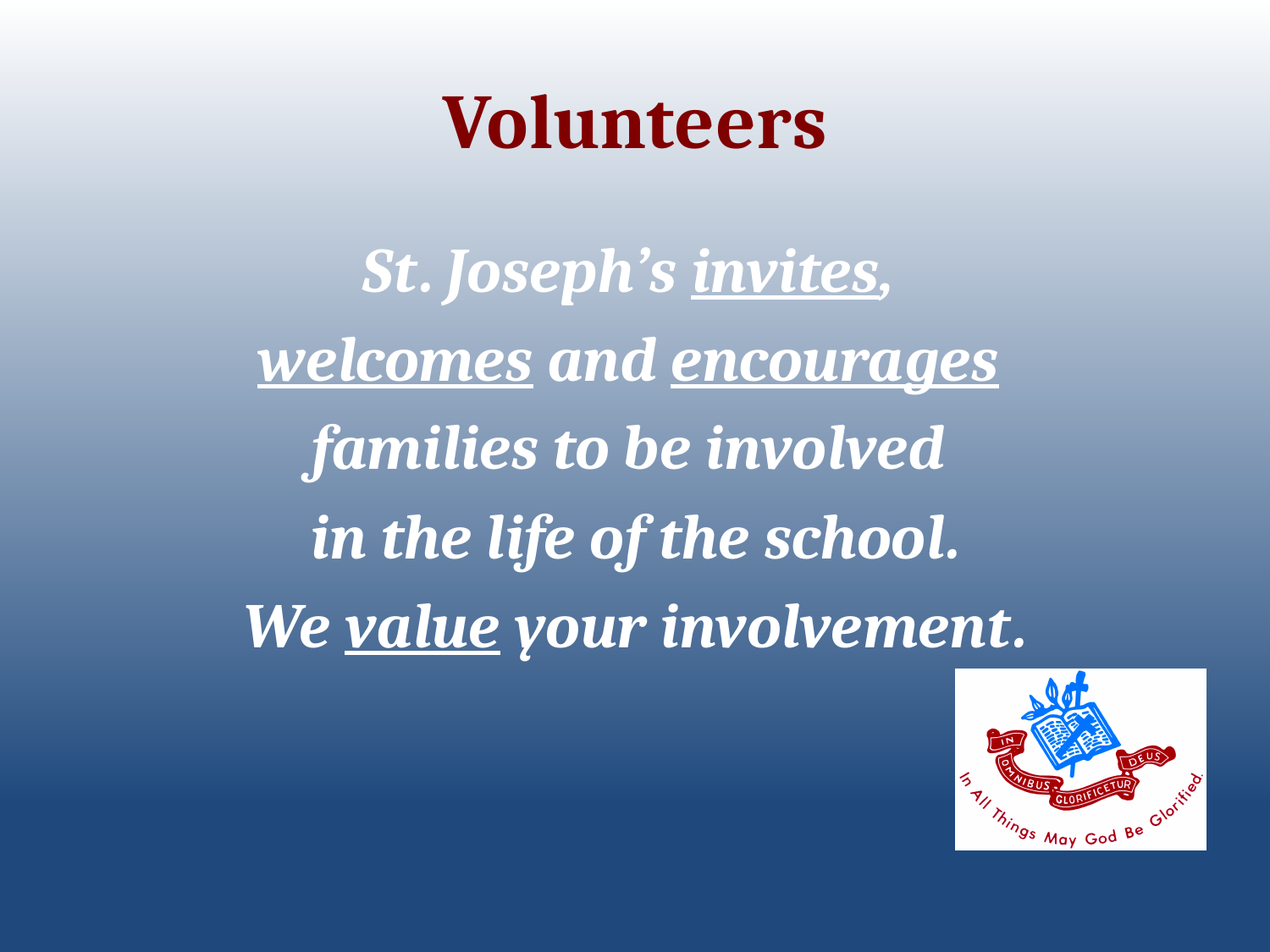

# Volunteers
St. Joseph’s invites,
welcomes and encourages
families to be involved
in the life of the school.
We value your involvement.